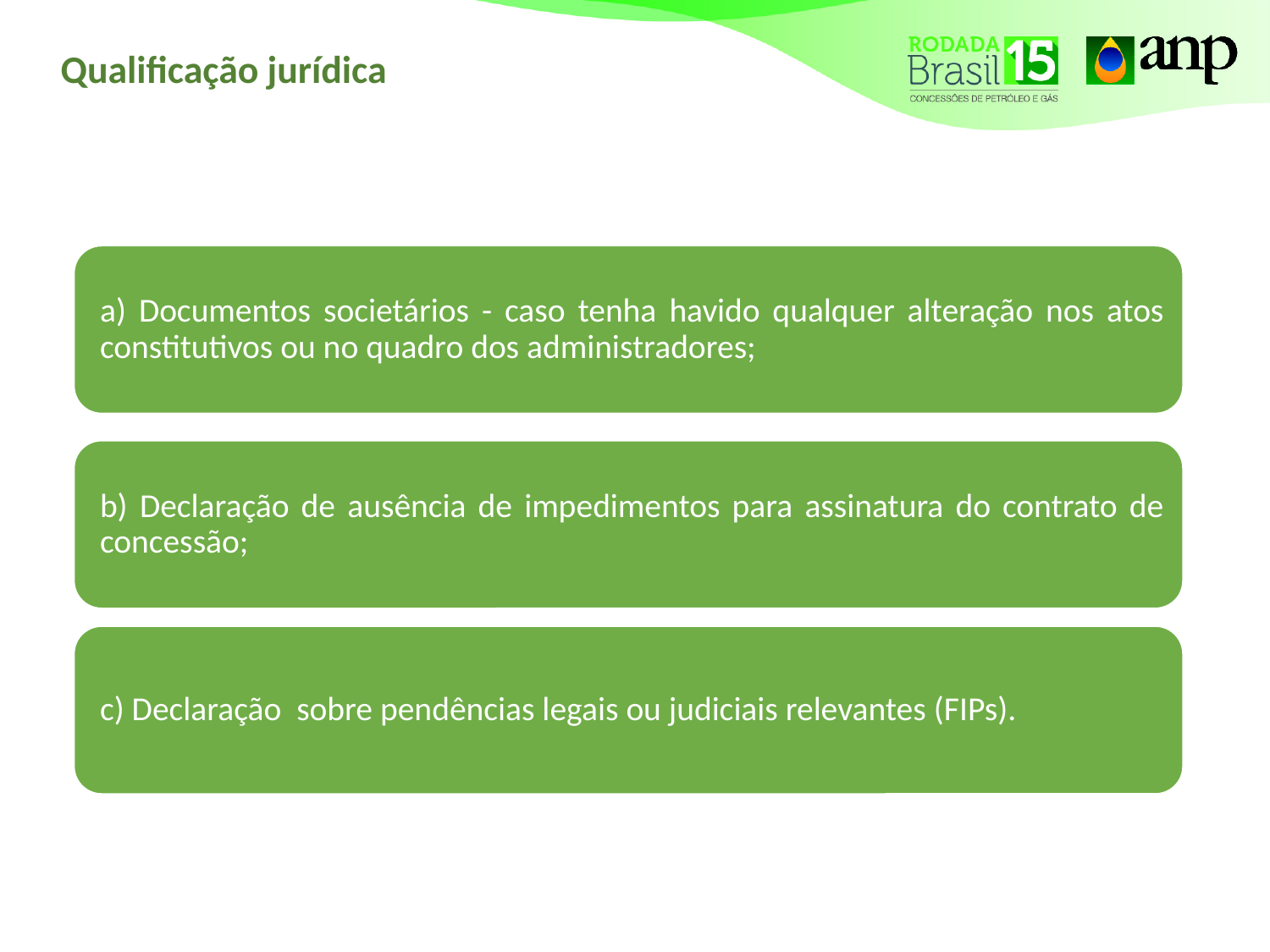

# Qualificação jurídica

a) Documentos societários - caso tenha havido qualquer alteração nos atos constitutivos ou no quadro dos administradores;
b) Declaração de ausência de impedimentos para assinatura do contrato de concessão;
c) Declaração  sobre pendências legais ou judiciais relevantes (FIPs).